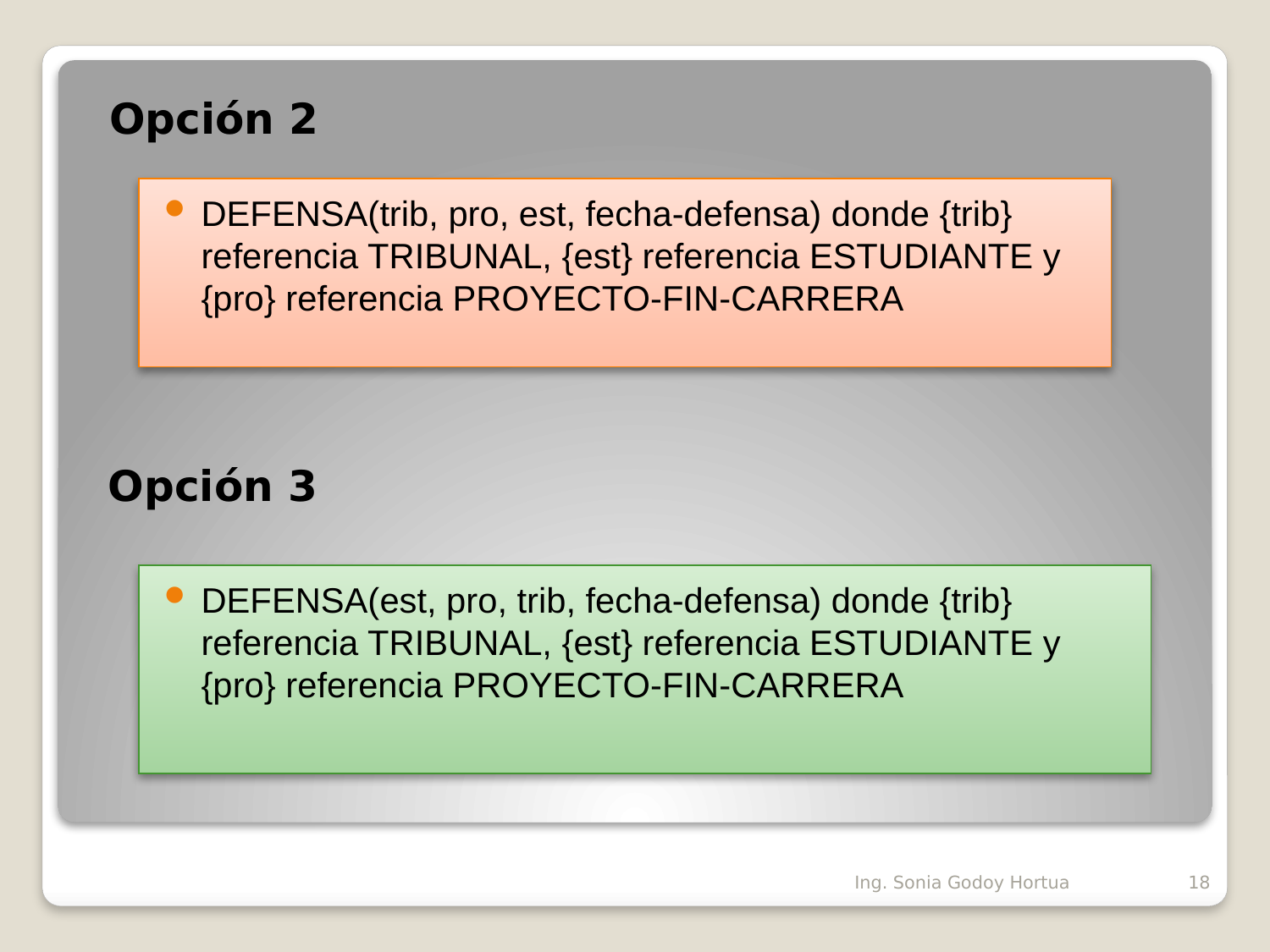

Opción 2
DEFENSA(trib, pro, est, fecha-defensa) donde {trib} referencia TRIBUNAL, {est} referencia ESTUDIANTE y {pro} referencia PROYECTO-FIN-CARRERA
Opción 3
DEFENSA(est, pro, trib, fecha-defensa) donde {trib} referencia TRIBUNAL, {est} referencia ESTUDIANTE y {pro} referencia PROYECTO-FIN-CARRERA
Ing. Sonia Godoy Hortua
18